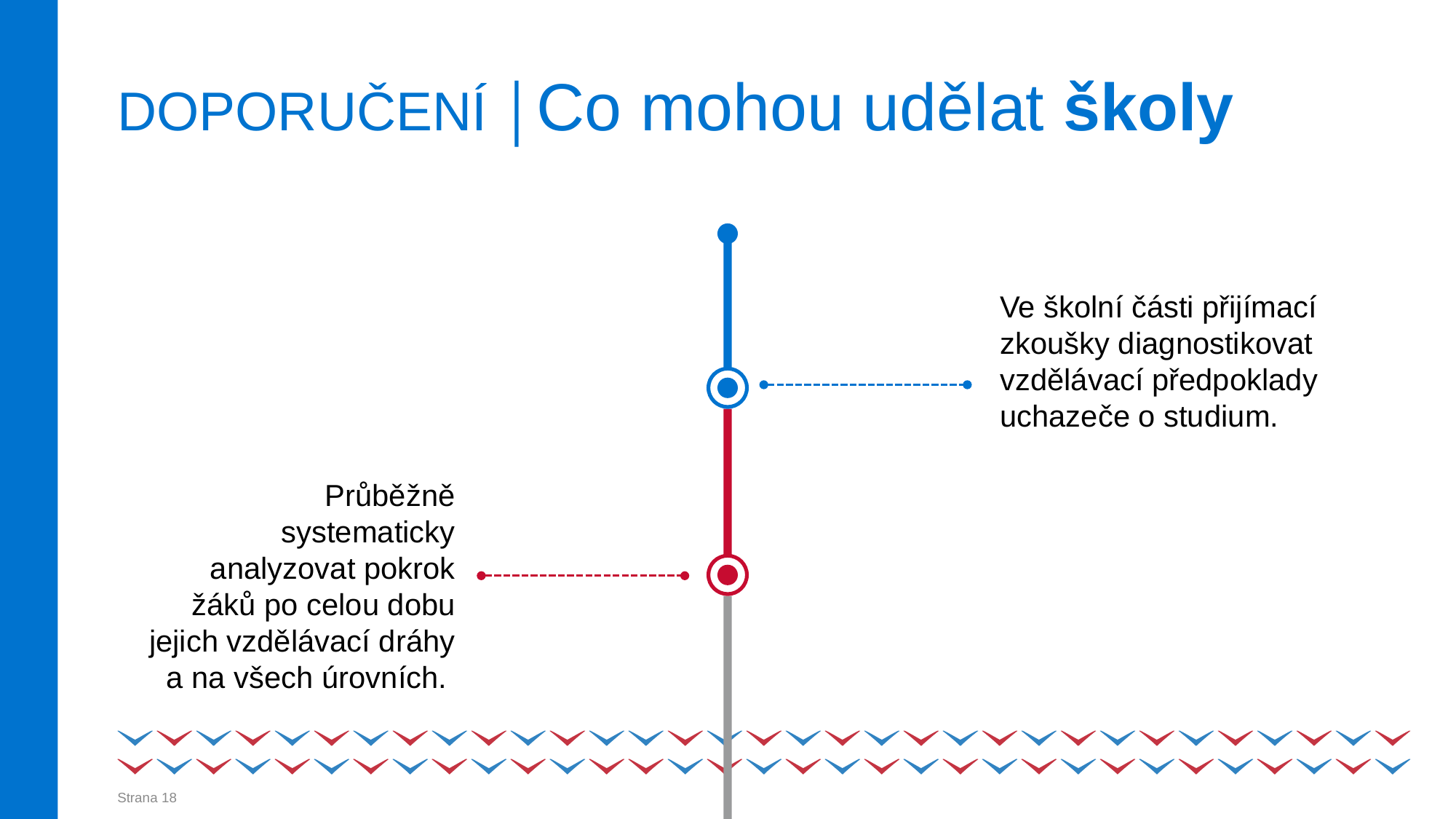

# DOPORUČENÍ │Co mohou udělat školy

Ve školní části přijímací zkoušky diagnostikovat vzdělávací předpoklady uchazeče o studium.

Průběžně systematicky analyzovat pokrok žáků po celou dobu jejich vzdělávací dráhy a na všech úrovních.